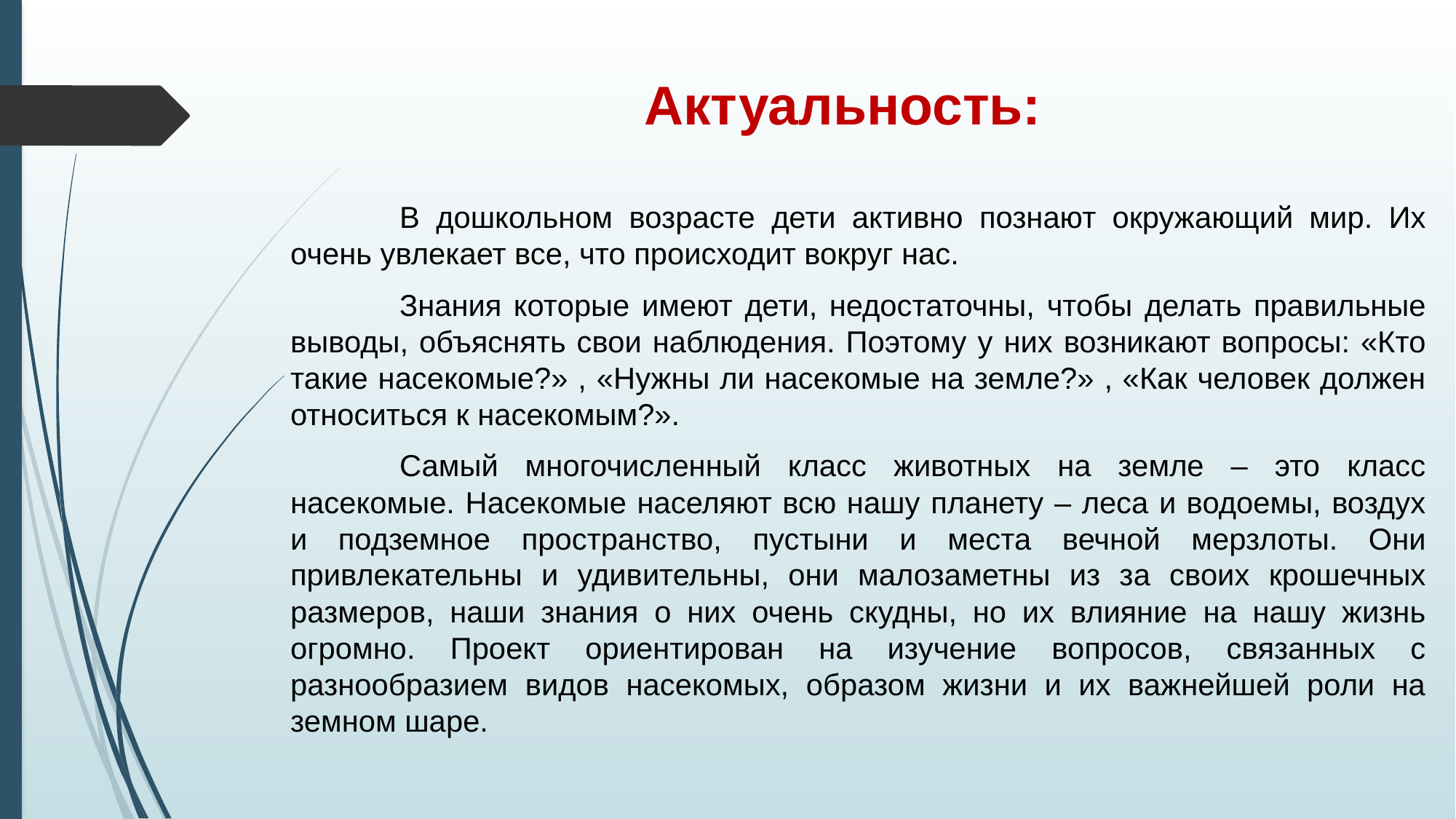

# Актуальность:

	В дошкольном возрасте дети активно познают окружающий мир. Их очень увлекает все, что происходит вокруг нас.
	Знания которые имеют дети, недостаточны, чтобы делать правильные выводы, объяснять свои наблюдения. Поэтому у них возникают вопросы: «Кто такие насекомые?» , «Нужны ли насекомые на земле?» , «Как человек должен относиться к насекомым?».
	Самый многочисленный класс животных на земле – это класс насекомые. Насекомые населяют всю нашу планету – леса и водоемы, воздух и подземное пространство, пустыни и места вечной мерзлоты. Они привлекательны и удивительны, они малозаметны из за своих крошечных размеров, наши знания о них очень скудны, но их влияние на нашу жизнь огромно. Проект ориентирован на изучение вопросов, связанных с разнообразием видов насекомых, образом жизни и их важнейшей роли на земном шаре.